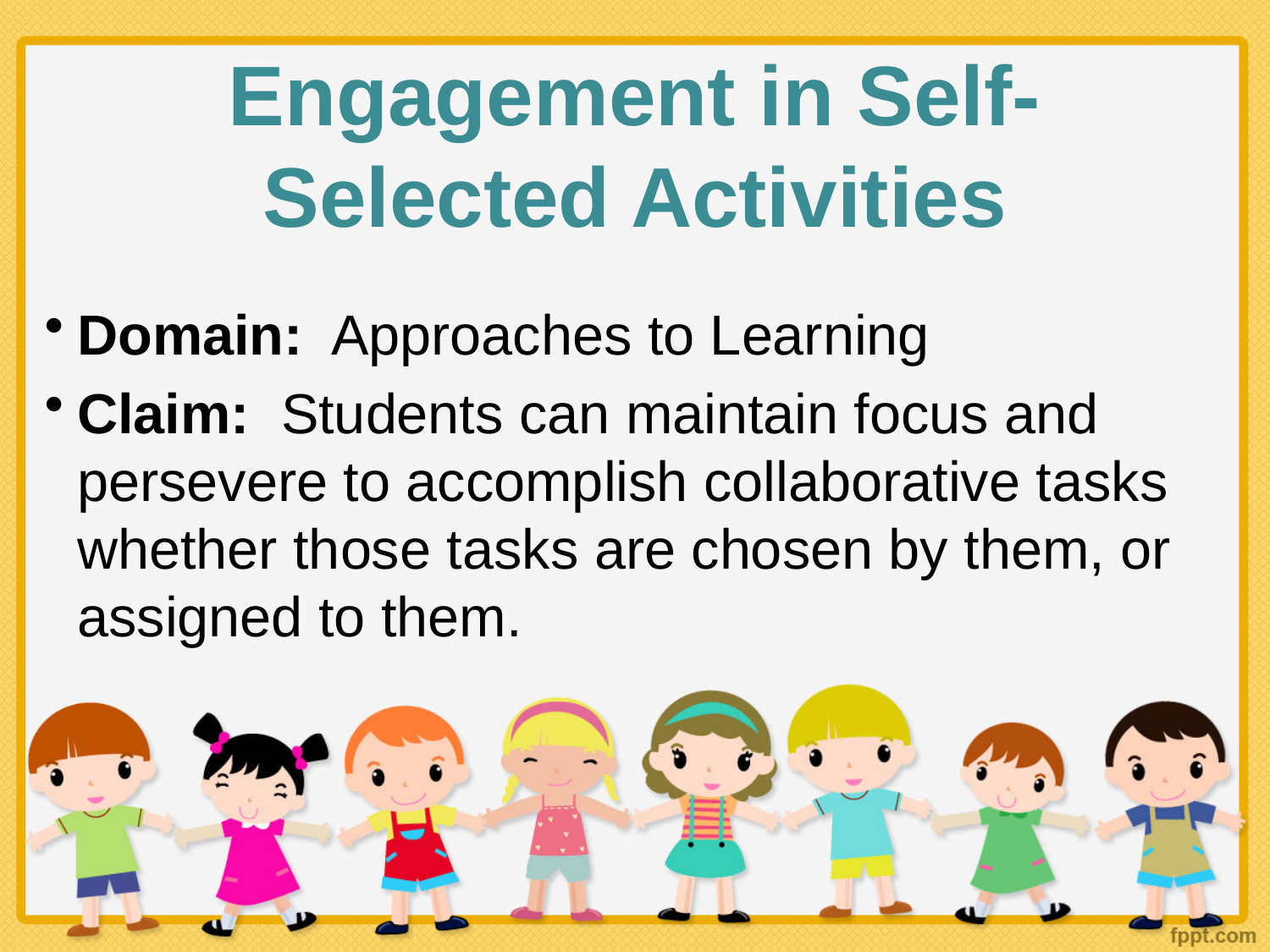

# Engagement in Self-Selected Activities
Domain:  Approaches to Learning
Claim:  Students can maintain focus and persevere to accomplish collaborative tasks whether those tasks are chosen by them, or assigned to them.